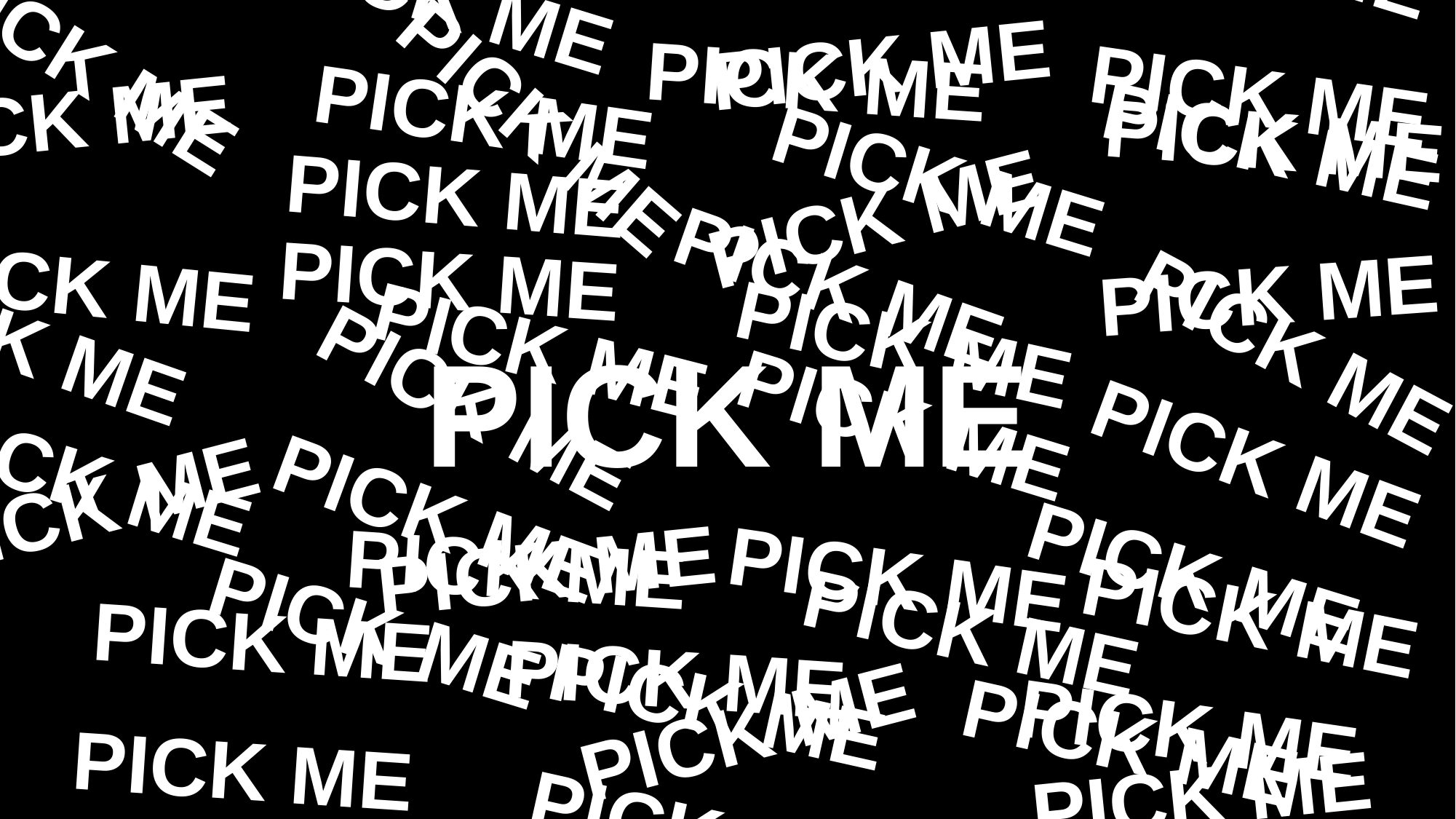

PICK ME
PICK ME
PICK ME
PICK ME
PICK ME
PICK ME
PICK ME
PICK ME
PICK ME
PICK ME
PICK ME
PICK ME
PICK ME
PICK ME
PICK ME
PICK ME
PICK ME
PICK ME
PICK ME
PICK ME
PICK ME
PICK ME
PICK ME
PICK ME
PICK ME
PICK ME
PICK ME
PICK ME
PICK ME
PICK ME
PICK ME
PICK ME
PICK ME
PICK ME
PICK ME
PICK ME
PICK ME
PICK ME
PICK ME
PICK ME
PICK ME
PICK ME
PICK ME
PICK ME
PICK ME